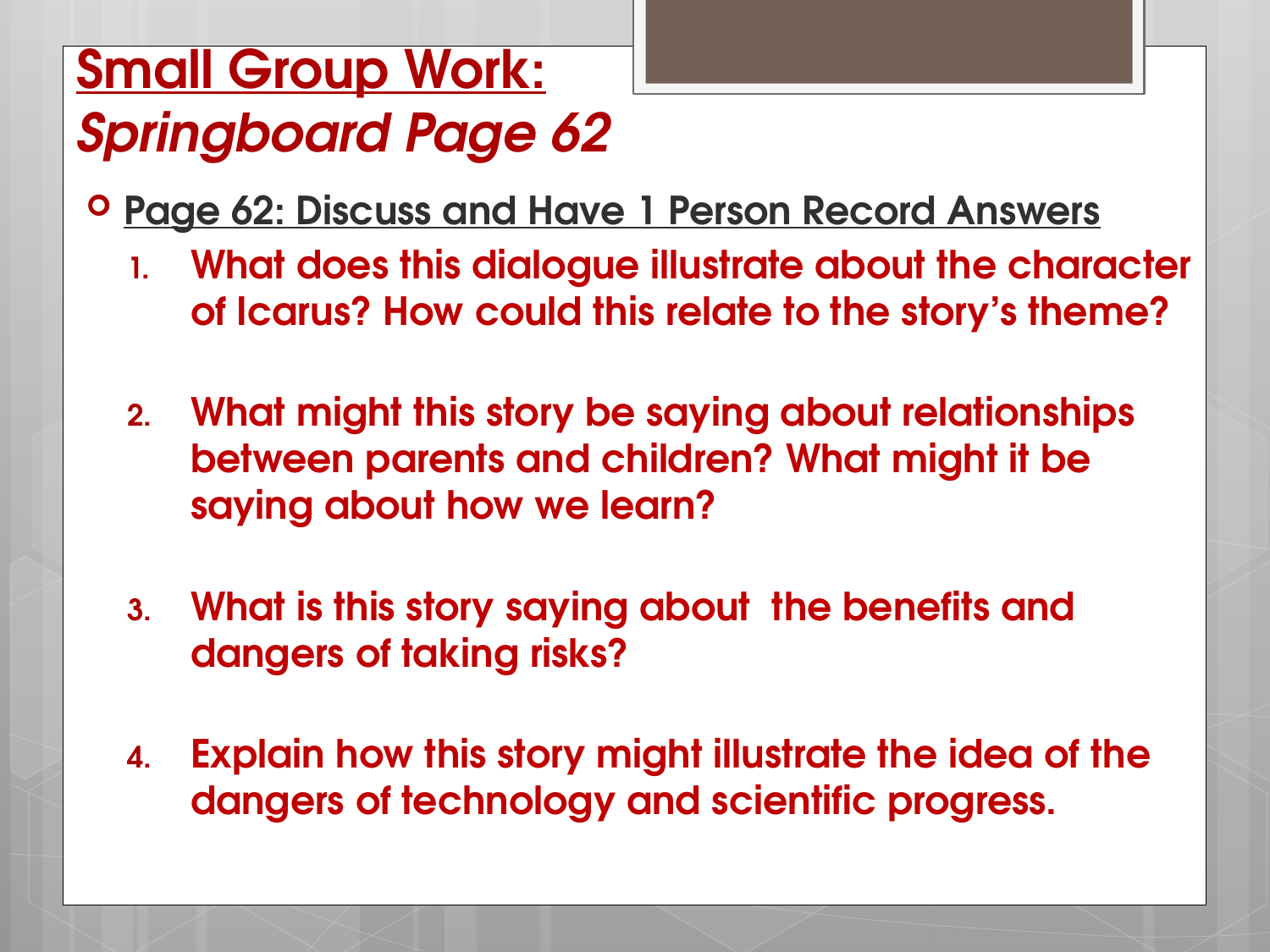

# Small Group Work: Springboard Page 62
Page 62: Discuss and Have 1 Person Record Answers
What does this dialogue illustrate about the character of Icarus? How could this relate to the story’s theme?
What might this story be saying about relationships between parents and children? What might it be saying about how we learn?
What is this story saying about  the benefits and dangers of taking risks?
Explain how this story might illustrate the idea of the dangers of technology and scientific progress.